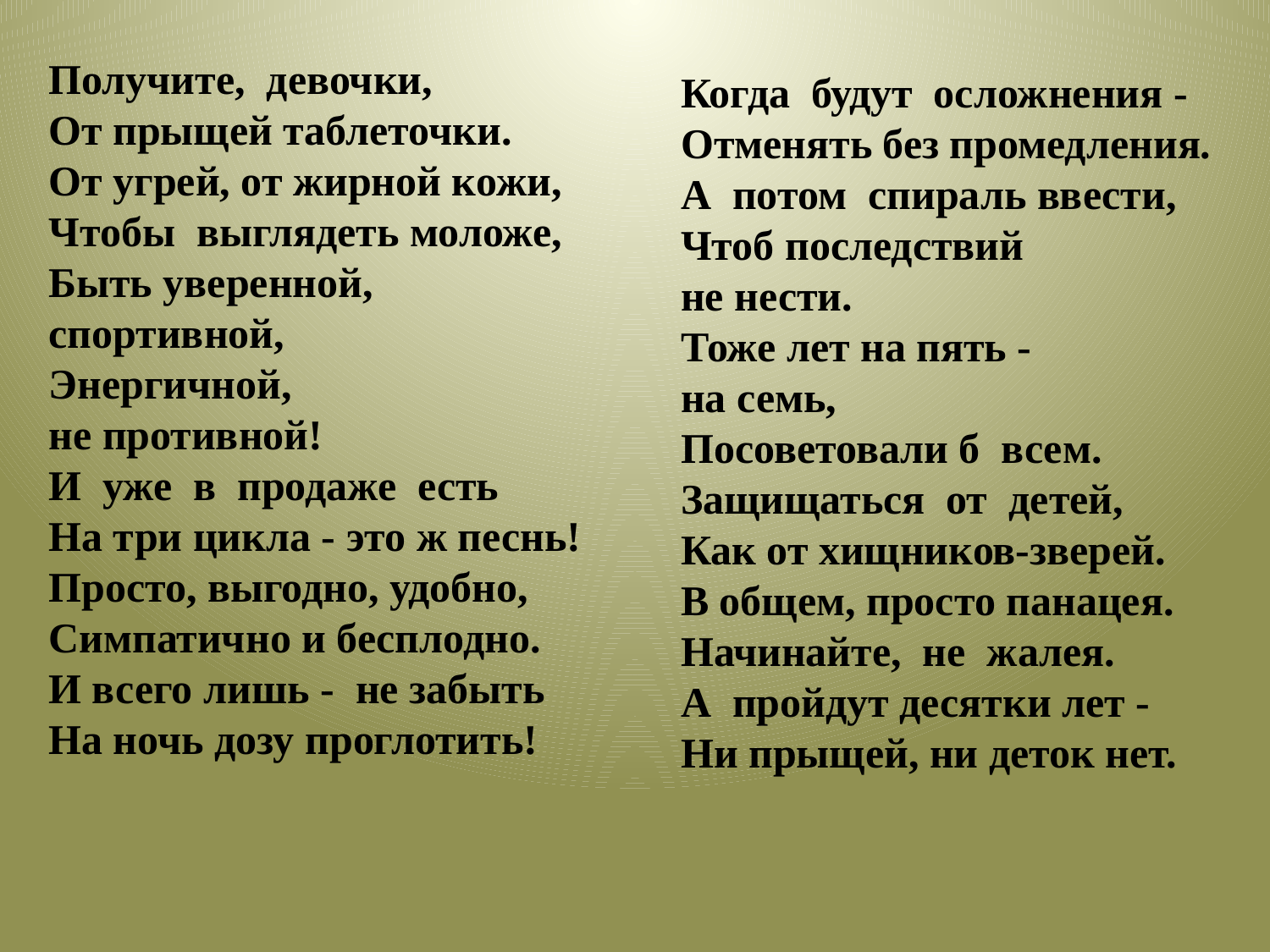

Получите,  девочки,
От прыщей таблеточки.
От угрей, от жирной кожи,
Чтобы  выглядеть моложе,
Быть уверенной,
спортивной,
Энергичной,
не противной!
И  уже  в  продаже  есть
На три цикла - это ж песнь!
Просто, выгодно, удобно,
Симпатично и бесплодно.
И всего лишь -  не забыть
На ночь дозу проглотить!

Когда  будут  осложнения -
Отменять без промедления.
А  потом  спираль ввести,
Чтоб последствий
не нести.
Тоже лет на пять -
на семь,
Посоветовали б  всем.
Защищаться  от  детей,
Как от хищников-зверей.
В общем, просто панацея.
Начинайте,  не  жалея.
А  пройдут десятки лет -
Ни прыщей, ни деток нет.